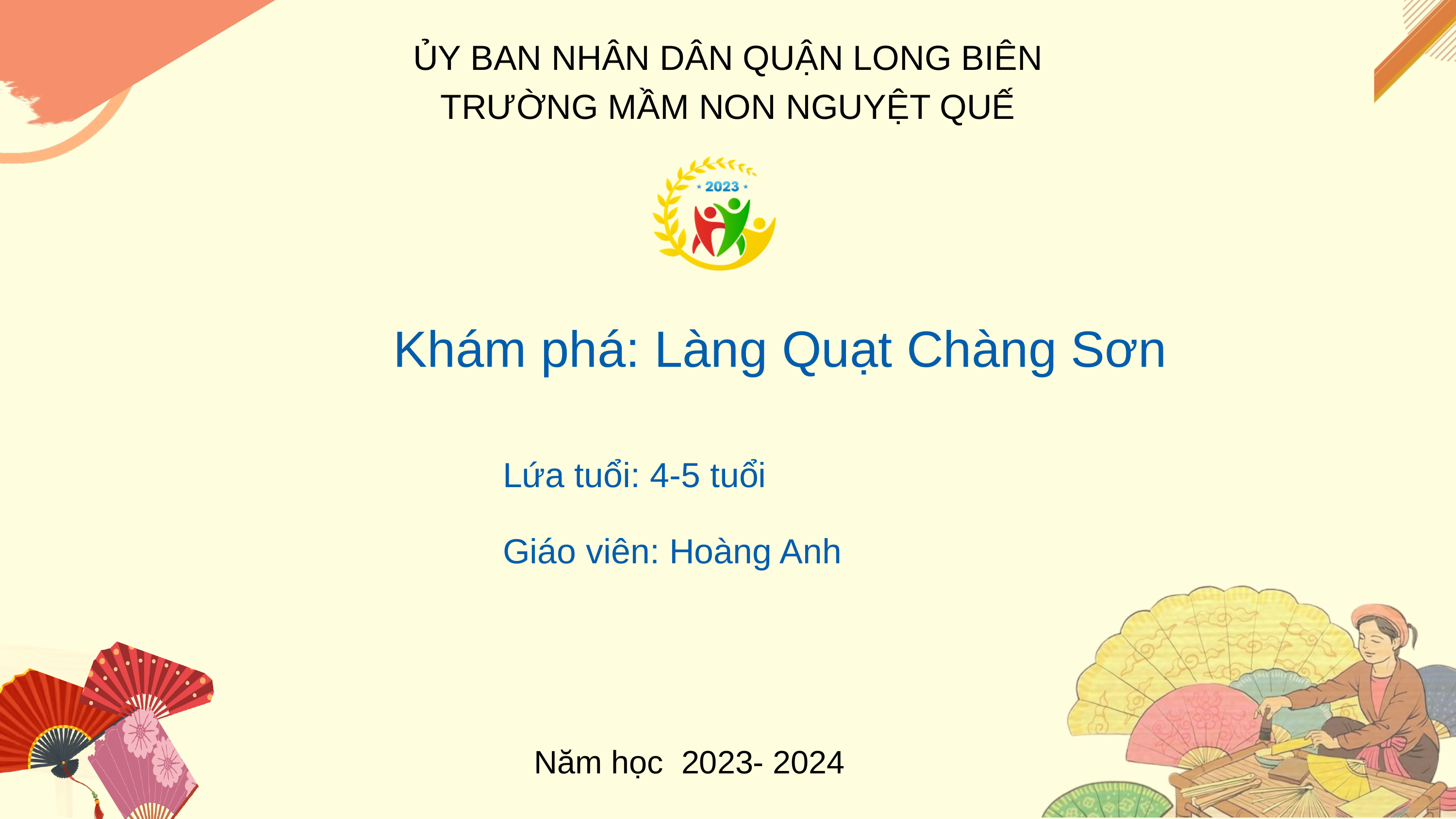

ỦY BAN NHÂN DÂN QUẬN LONG BIÊN
TRƯỜNG MẦM NON NGUYỆT QUẾ

Khám phá: Làng Quạt Chàng Sơn

Lứa tuổi: 4-5 tuổi
Giáo viên: Hoàng Anh

Năm học  2023- 2024